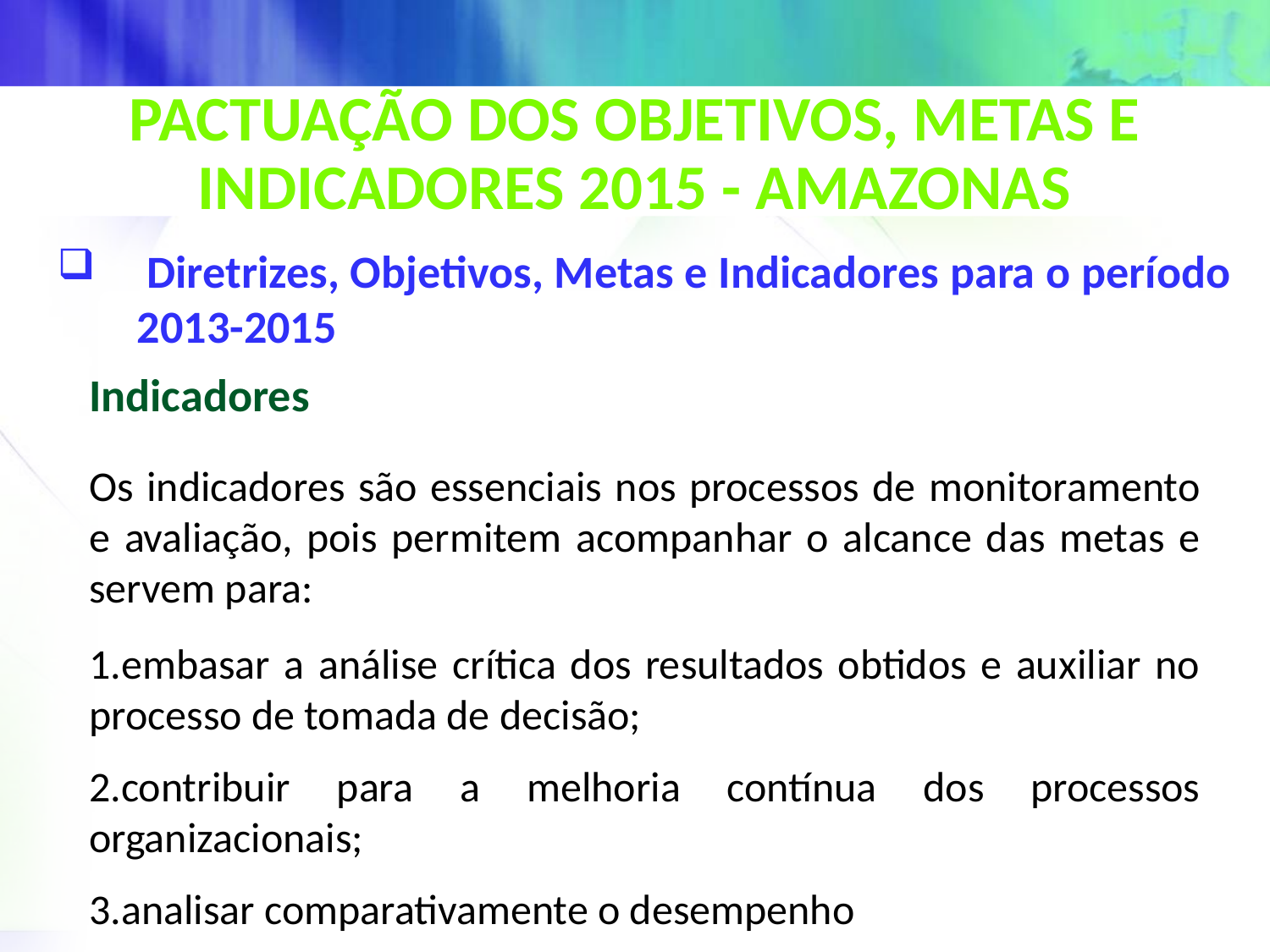

# Pactuação dos Objetivos, Metas e Indicadores 2015 - amazonas
 Diretrizes, Objetivos, Metas e Indicadores para o período 2013-2015
Indicadores

Os indicadores são essenciais nos processos de monitoramento e avaliação, pois permitem acompanhar o alcance das metas e servem para:

1.embasar a análise crítica dos resultados obtidos e auxiliar no processo de tomada de decisão;

2.contribuir para a melhoria contínua dos processos organizacionais;

3.analisar comparativamente o desempenho